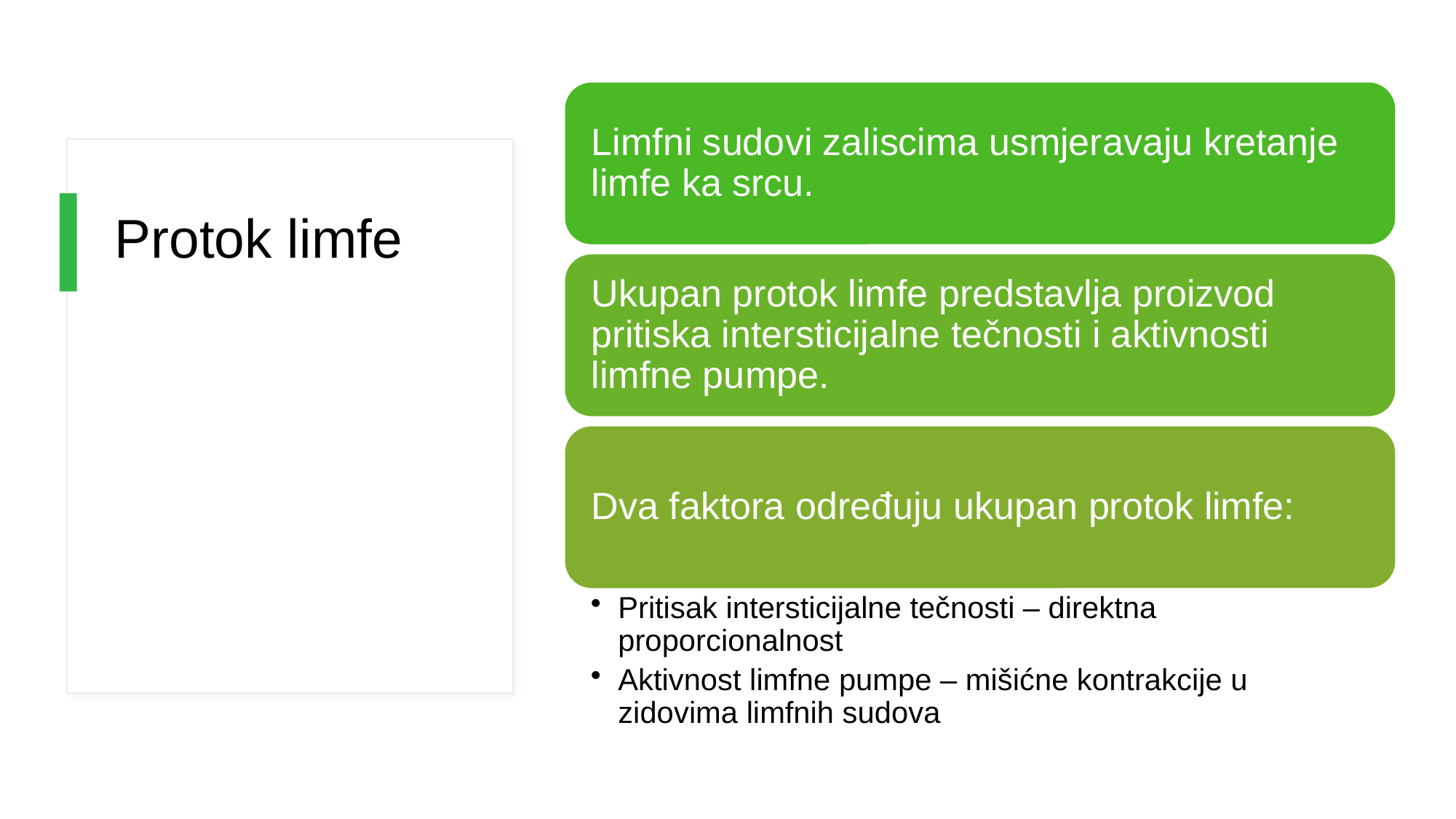

Limfni sudovi zaliscima usmjeravaju kretanje limfe ka srcu.
Ukupan protok limfe predstavlja proizvod pritiska intersticijalne tečnosti i aktivnosti limfne pumpe.
Dva faktora određuju ukupan protok limfe:
Pritisak intersticijalne tečnosti – direktna proporcionalnost
Aktivnost limfne pumpe – mišićne kontrakcije u zidovima limfnih sudova

# Protok limfe